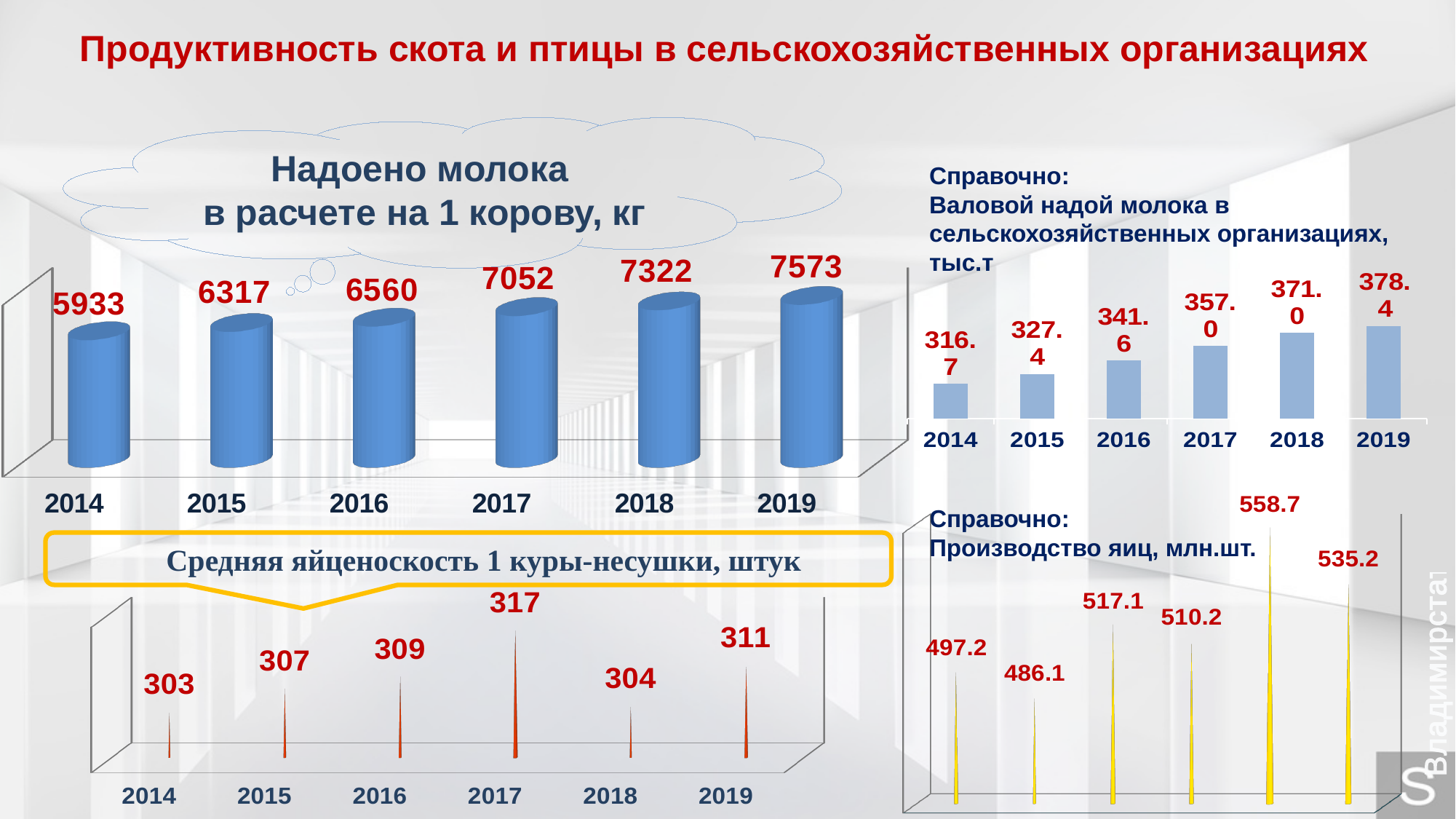

Продуктивность скота и птицы в сельскохозяйственных организациях

Надоено молока
в расчете на 1 корову, кг
Справочно:
Валовой надой молока в сельскохозяйственных организациях,  тыс.т

[unsupported chart]

### Chart

| Category | Ряд 1 |
|---|---|
| 2014 | 316.7 |
| 2015 | 327.4 |
| 2016 | 341.6 |
| 2017 | 357.0 |
| 2018 | 371.0 |
| 2019 | 378.4 |

[unsupported chart]

Справочно:
Производство яиц, млн.шт.
    Средняя яйценоскость 1 куры-несушки, штук

[unsupported chart]

Владимирстат